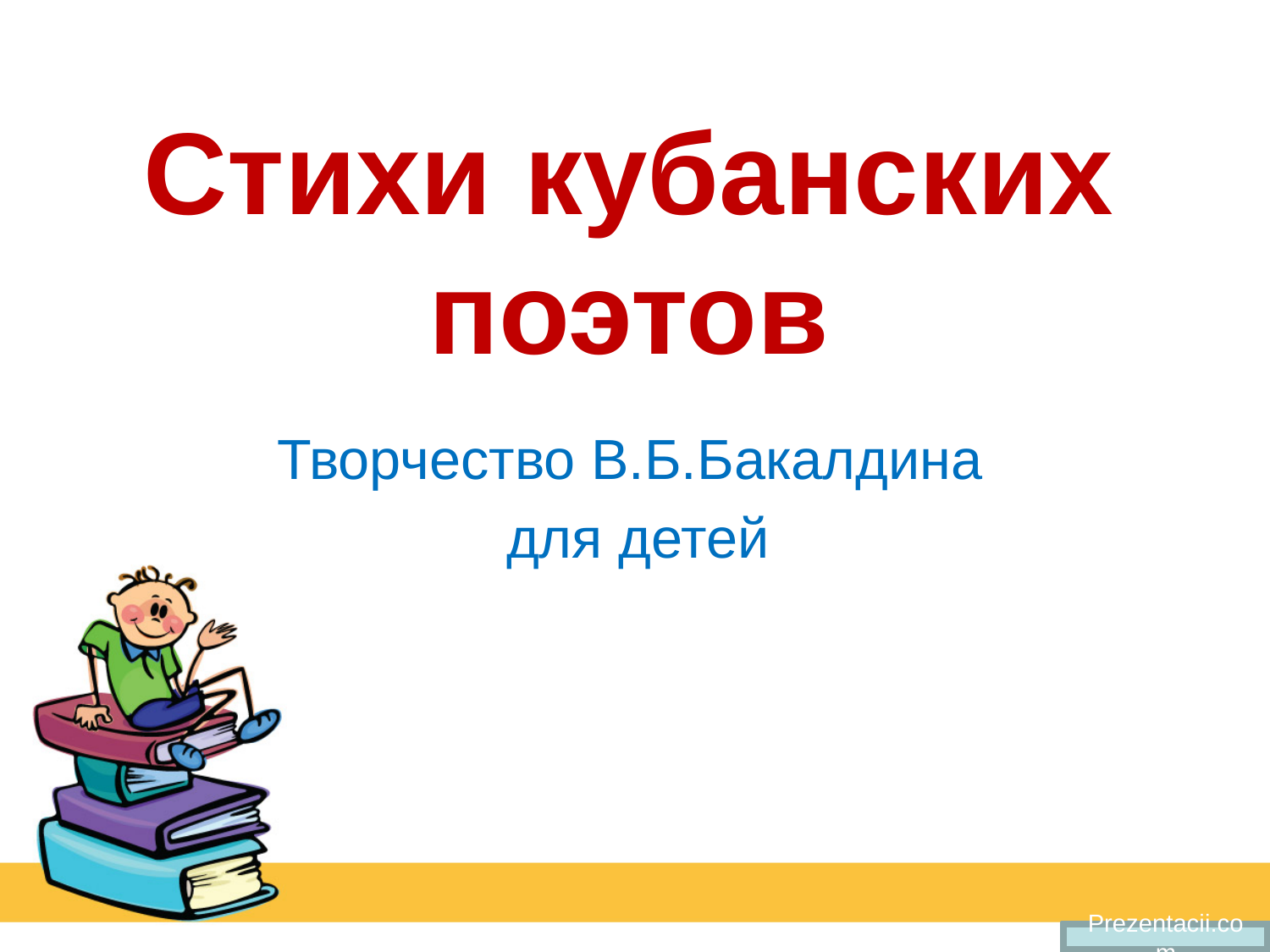

# Стихи кубанских поэтов
Творчество В.Б.Бакалдина
для детей
Prezentacii.com